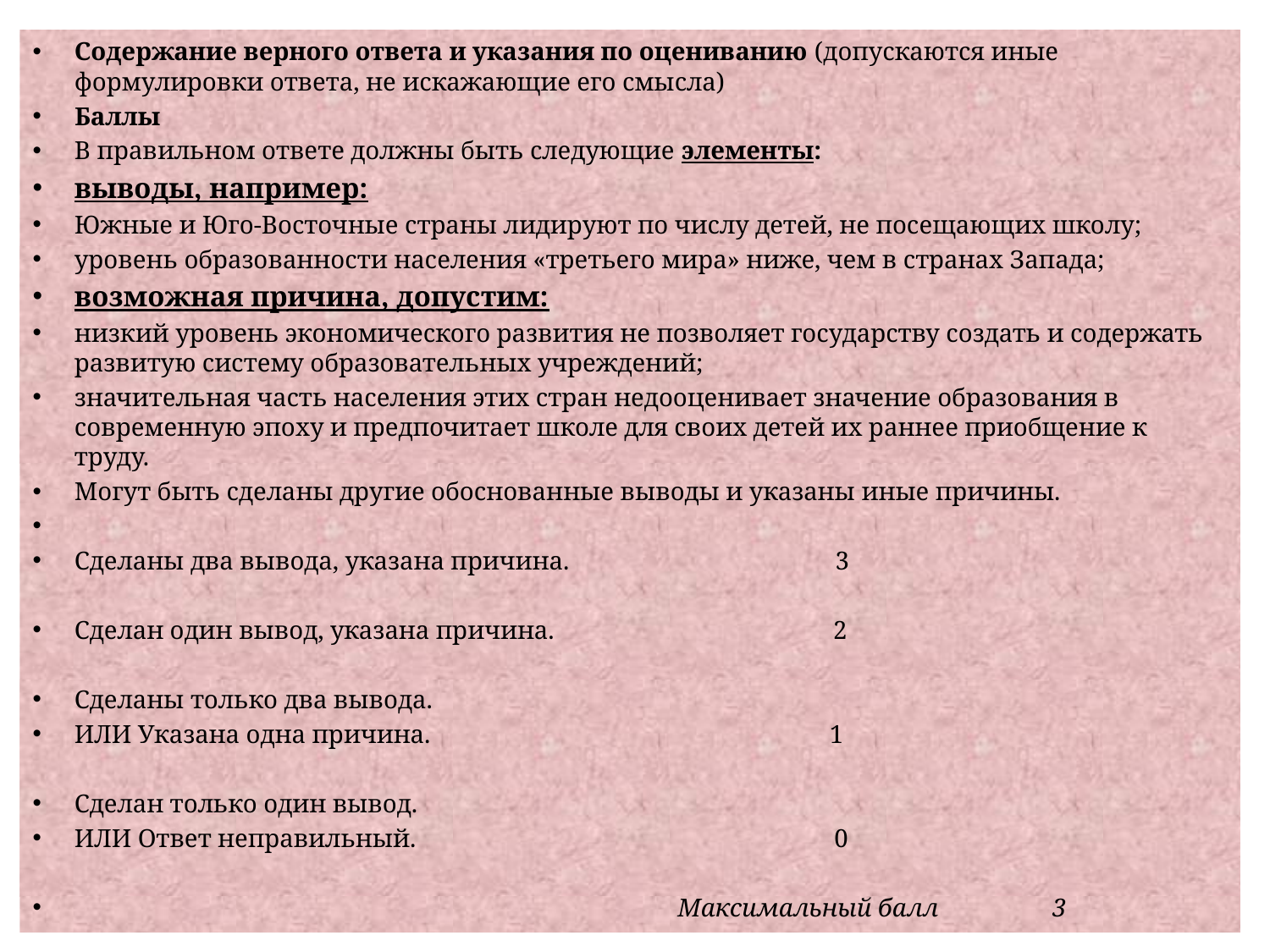

Содержание верного ответа и указания по оцениванию (допускаются иные формулировки ответа, не искажающие его смысла)
Баллы
В правильном ответе должны быть следующие элементы:
выводы, например:
Южные и Юго-Восточные страны лидируют по числу детей, не посещающих школу;
уровень образованности населения «третьего мира» ниже, чем в странах Запада;
возможная причина, допустим:
низкий уровень экономического развития не позволяет государству создать и содержать развитую систему образовательных учреждений;
значительная часть населения этих стран недооценивает значение образования в современную эпоху и предпочитает школе для своих детей их раннее приобщение к труду.
Могут быть сделаны другие обоснованные выводы и указаны иные причины.

Сделаны два вывода, указана причина.                                          3

Сделан один вывод, указана причина.                                            2

Сделаны только два вывода.
ИЛИ Указана одна причина.                                                               1

Сделан только один вывод.
ИЛИ Ответ неправильный.                                                                  0

                                                                                               Максимальный балл                  3

#